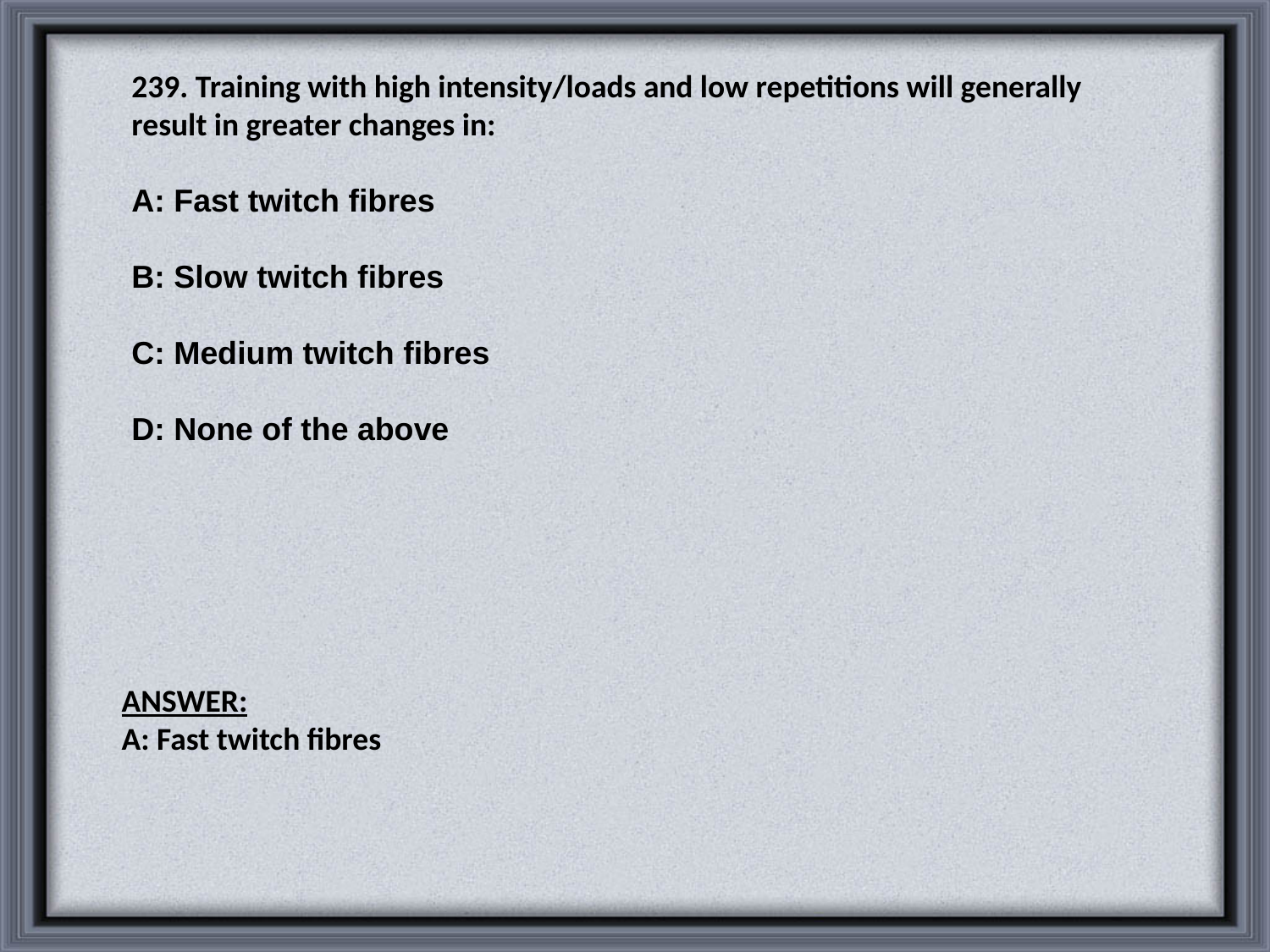

239. Training with high intensity/loads and low repetitions will generally result in greater changes in:

A: Fast twitch fibres

B: Slow twitch fibres

C: Medium twitch fibres

D: None of the above

ANSWER:
A: Fast twitch fibres